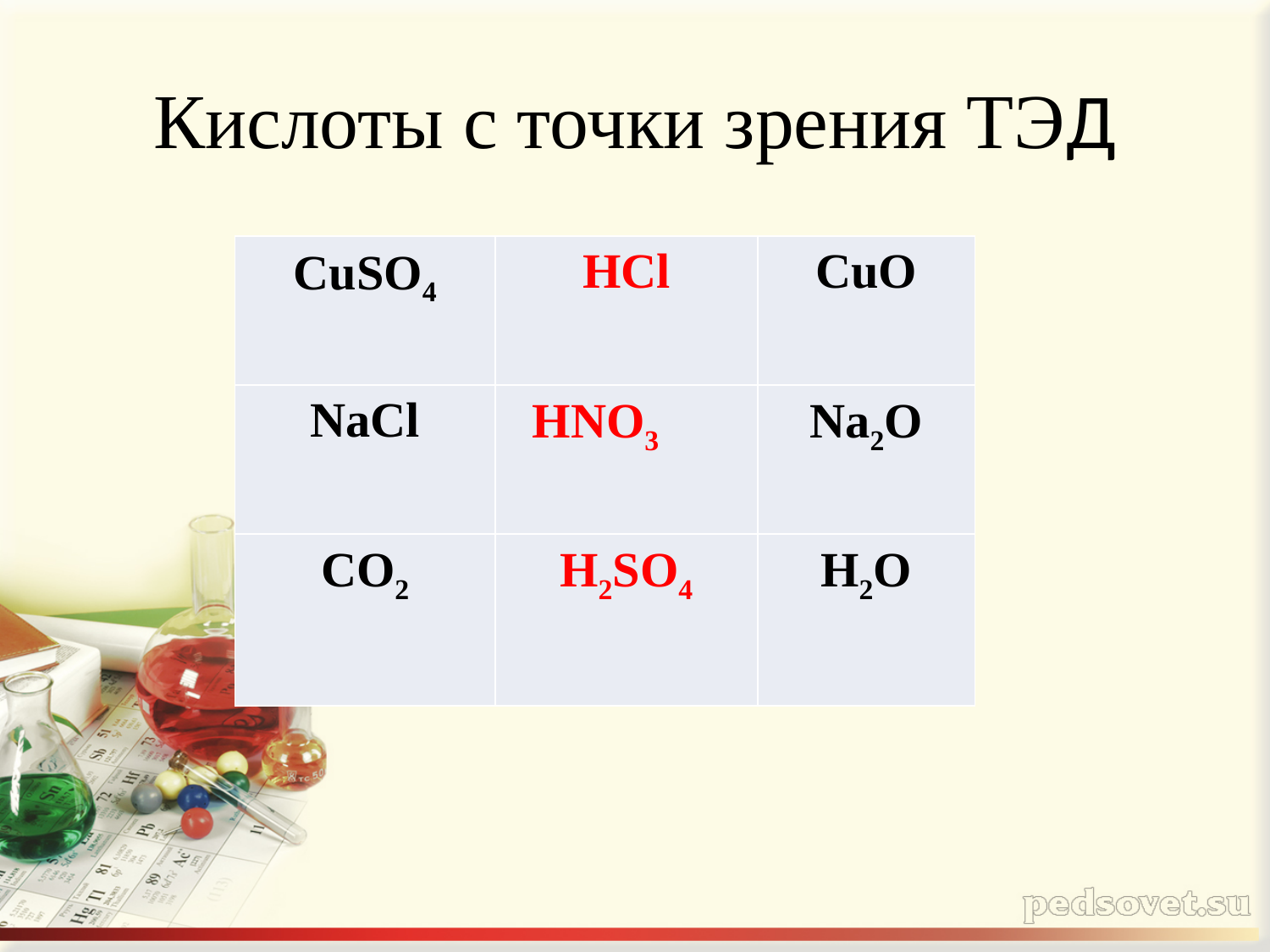

# Кислоты с точки зрения ТЭД
| CuSO4 | HCl | СuO |
| --- | --- | --- |
| NaCl | HNO3 | Na2O |
| CO2 | H2SO4 | H2O |